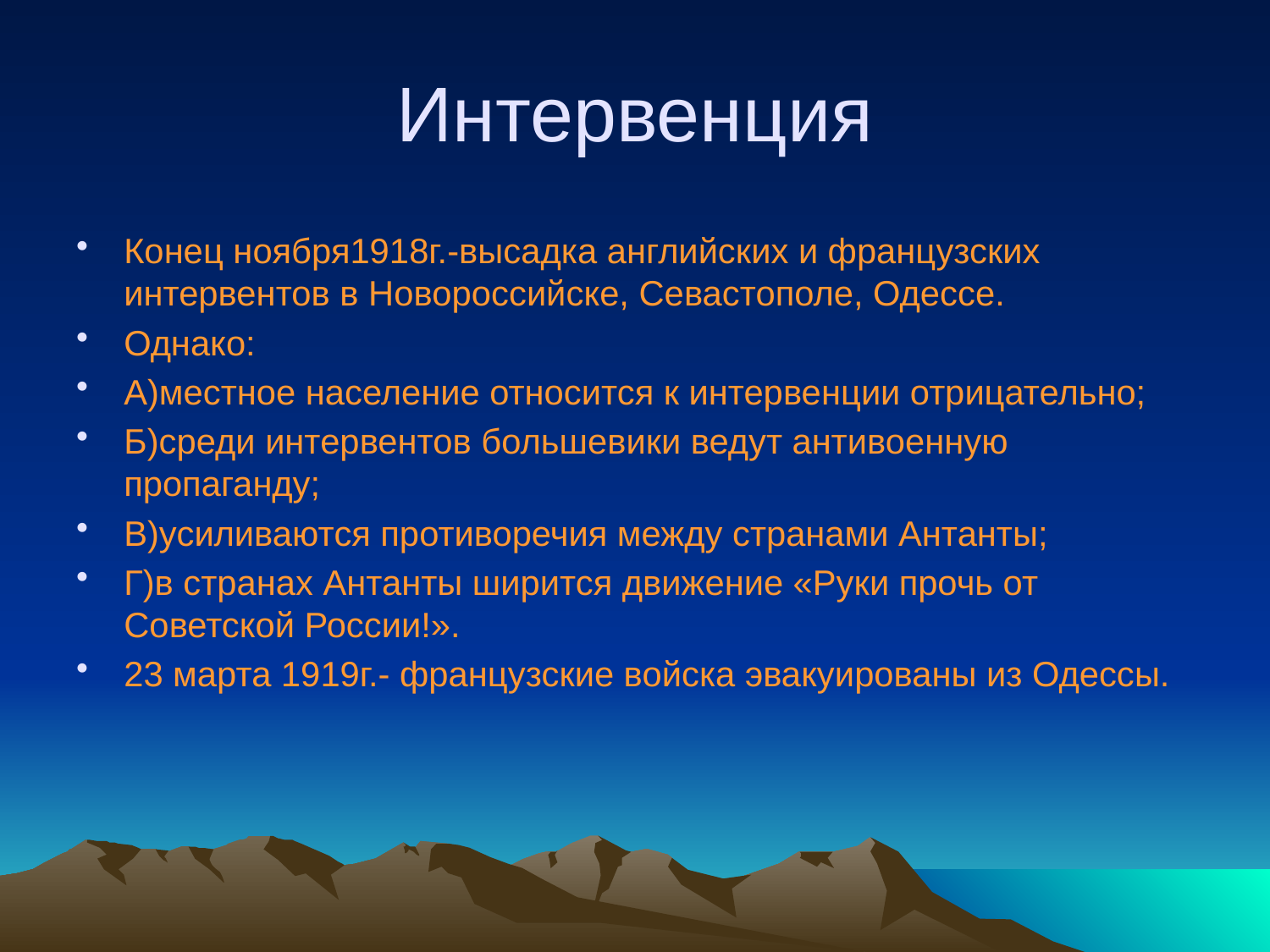

# Интервенция
Конец ноября1918г.-высадка английских и французских интервентов в Новороссийске, Севастополе, Одессе.
Однако:
А)местное население относится к интервенции отрицательно;
Б)среди интервентов большевики ведут антивоенную пропаганду;
В)усиливаются противоречия между странами Антанты;
Г)в странах Антанты ширится движение «Руки прочь от Советской России!».
23 марта 1919г.- французские войска эвакуированы из Одессы.